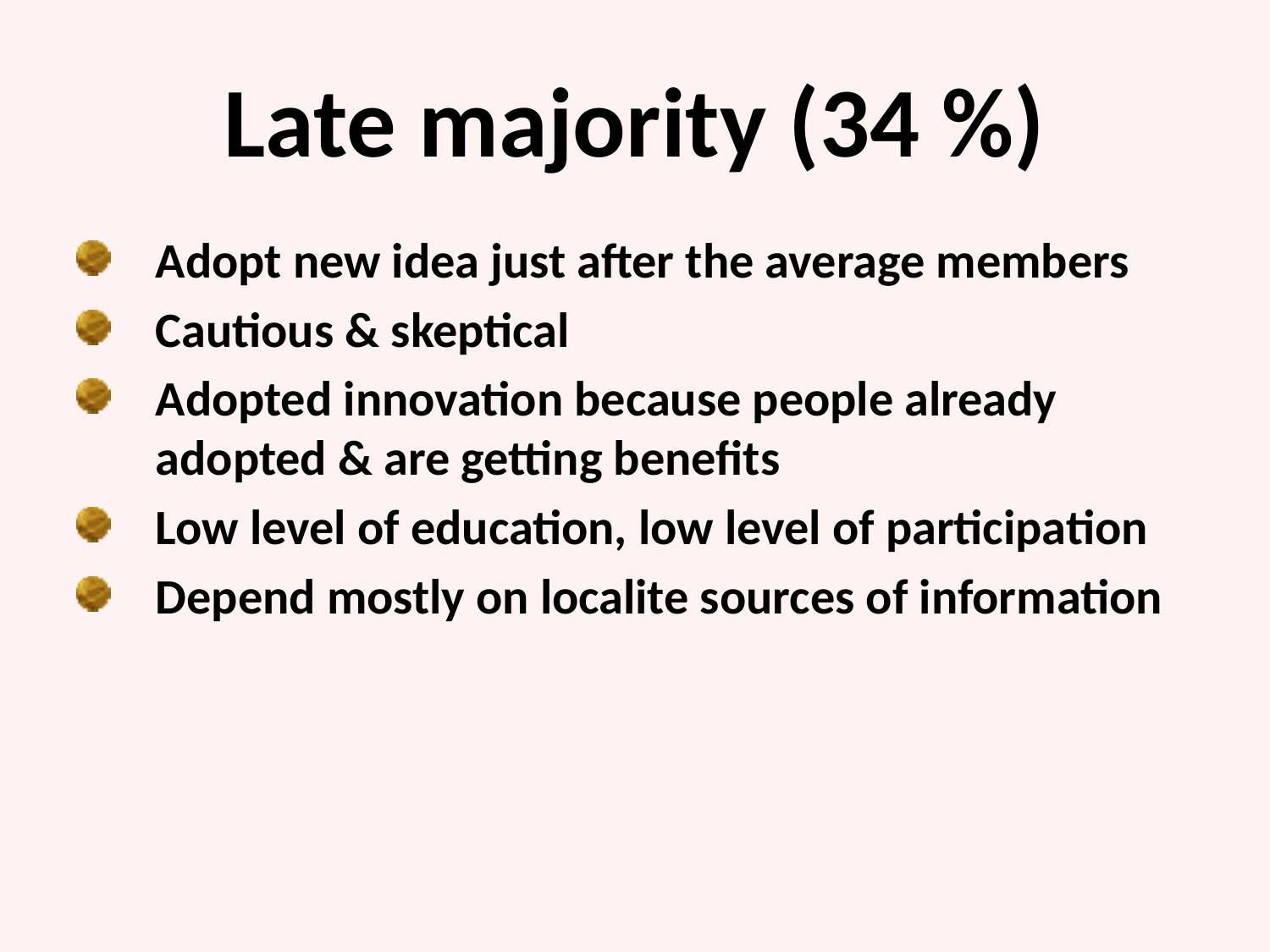

# Late majority (34 %)
Adopt new idea just after the average members
Cautious & skeptical
Adopted innovation because people already adopted & are getting benefits
Low level of education, low level of participation
Depend mostly on localite sources of information